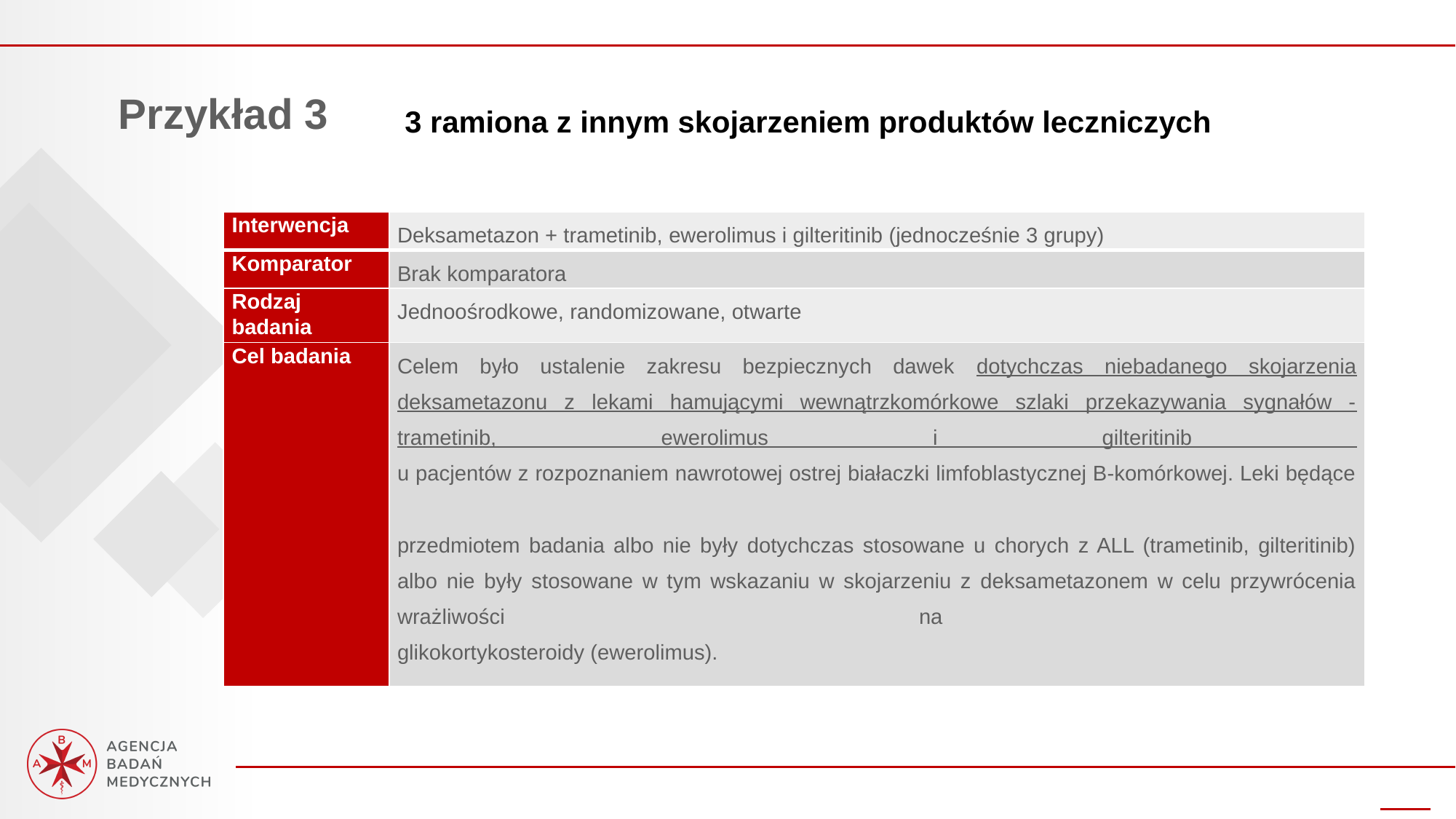

Przykład 3
3 ramiona z innym skojarzeniem produktów leczniczych

| Interwencja | Deksametazon + trametinib, ewerolimus i gilteritinib (jednocześnie 3 grupy) |
| --- | --- |
| Komparator | Brak komparatora |
| Rodzaj badania | Jednoośrodkowe, randomizowane, otwarte |
| Cel badania | Celem było ustalenie zakresu bezpiecznych dawek dotychczas niebadanego skojarzenia deksametazonu z lekami hamującymi wewnątrzkomórkowe szlaki przekazywania sygnałów - trametinib, ewerolimus i gilteritinib u pacjentów z rozpoznaniem nawrotowej ostrej białaczki limfoblastycznej B-komórkowej. Leki będące przedmiotem badania albo nie były dotychczas stosowane u chorych z ALL (trametinib, gilteritinib) albo nie były stosowane w tym wskazaniu w skojarzeniu z deksametazonem w celu przywrócenia wrażliwości na glikokortykosteroidy (ewerolimus). |